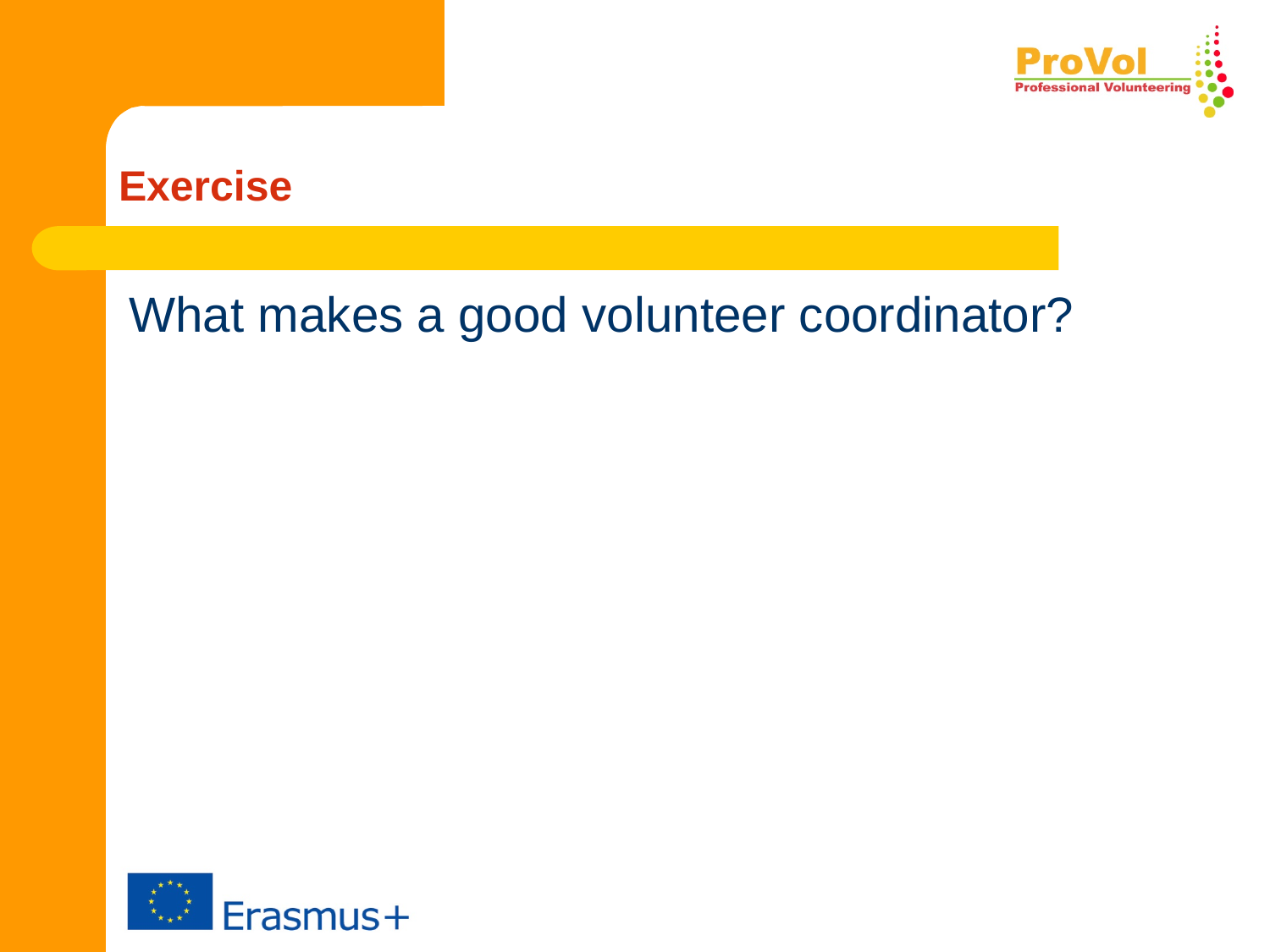

# Exercise
What makes a good volunteer coordinator?